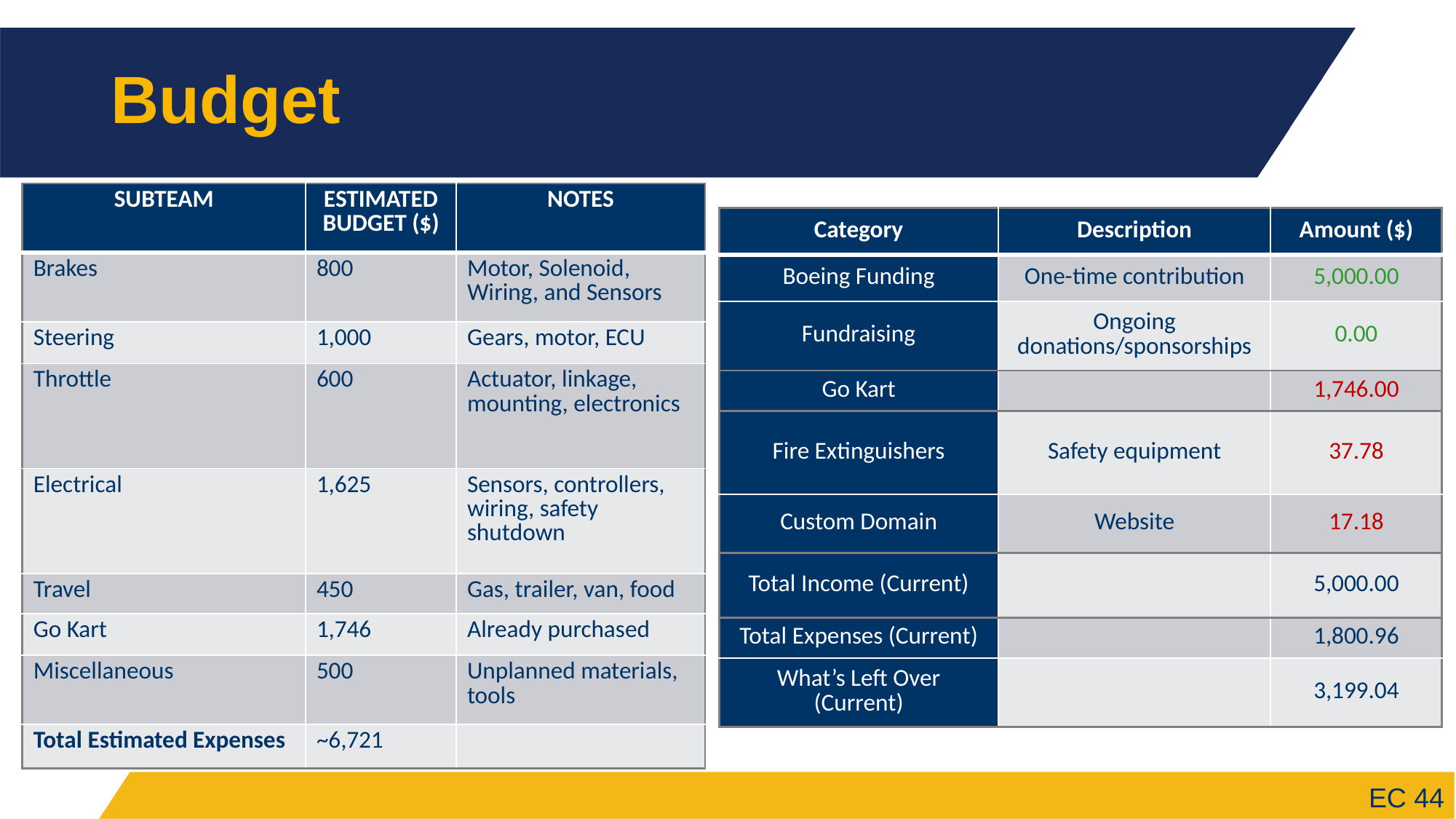

# Budget
| SUBTEAM | ESTIMATED BUDGET ($) | NOTES |
| --- | --- | --- |
| Brakes | 800 | Motor, Solenoid, Wiring, and Sensors |
| Steering | 1,000 | Gears, motor, ECU |
| Throttle | 600 | Actuator, linkage, mounting, electronics |
| Electrical | 1,625 | Sensors, controllers, wiring, safety shutdown |
| Travel | 450 | Gas, trailer, van, food |
| Go Kart | 1,746 | Already purchased |
| Miscellaneous | 500 | Unplanned materials, tools |
| Total Estimated Expenses | ~6,721 |  |
| Category | Description | Amount ($) |
| --- | --- | --- |
| Boeing Funding | One-time contribution | 5,000.00 |
| Fundraising | Ongoing donations/sponsorships | 0.00 |
| Go Kart |  | 1,746.00 |
| Fire Extinguishers | Safety equipment | 37.78 |
| Custom Domain | Website | 17.18 |
| Total Income (Current) |  | 5,000.00 |
| Total Expenses (Current) |  | 1,800.96 |
| What’s Left Over (Current) |  | 3,199.04 |
EC 44